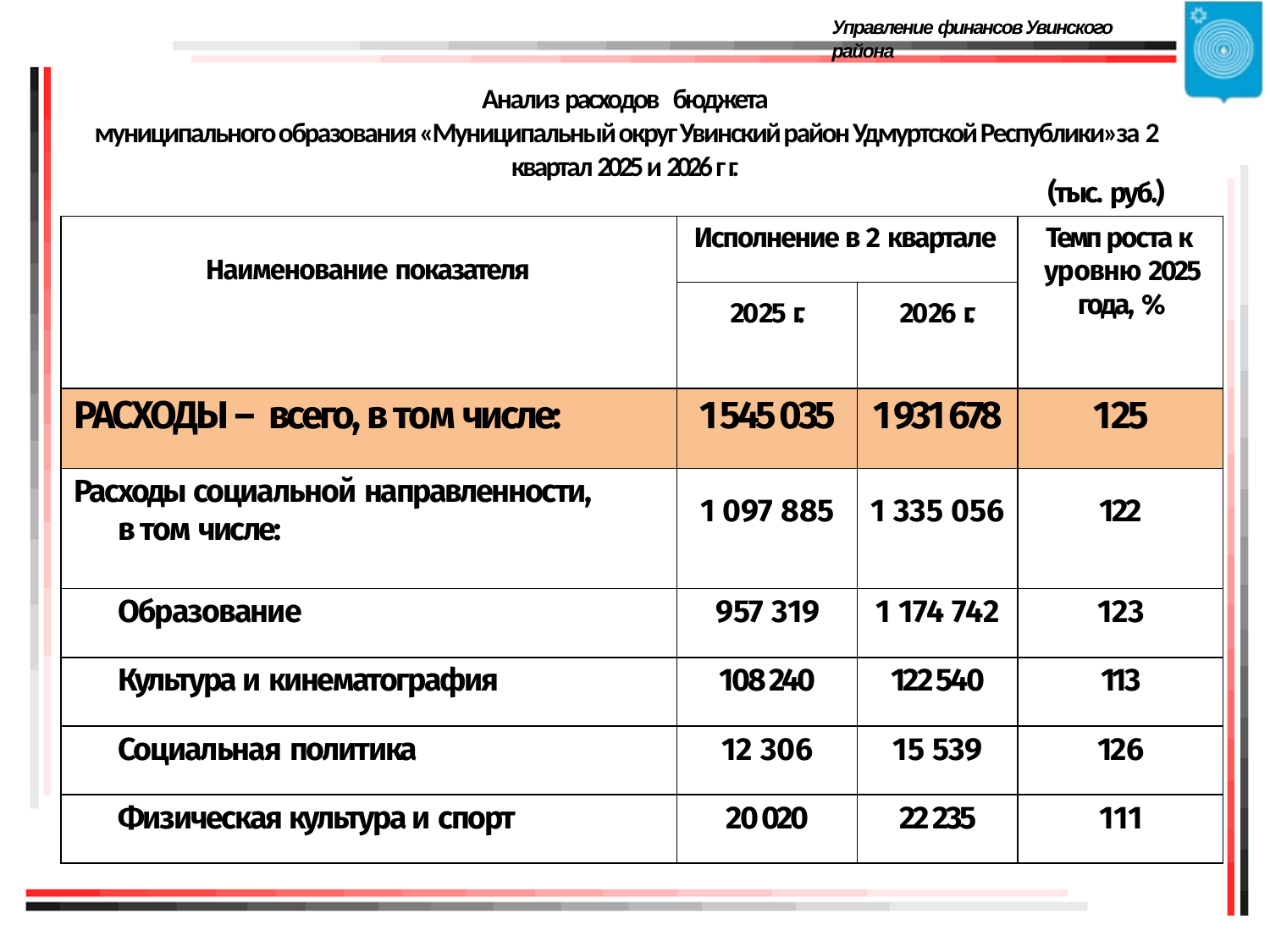

Управление финансов Увинского района

# Анализ расходов  бюджета
муниципального образования «Муниципальный округ Увинский район Удмуртской Республики»за 2 квартал 2025 и 2026 г  г.

(тыс. руб.)
| Наименование показателя | Исполнение в 2 квартале |  | Темп роста к уровню 2025 года, % |
| --- | --- | --- | --- |
|  | 2025 г. | 2026 г. |  |
| РАСХОДЫ – всего, в том числе: | 1 545 035 | 1 931 678 | 125 |
| Расходы социальной направленности, в том числе: | 1 097 885 | 1 335 056 | 122 |
| Образование | 957 319 | 1 174 742 | 123 |
| Культура и кинематография | 108 240 | 122 540 | 113 |
| Социальная политика | 12 306 | 15 539 | 126 |
| Физическая культура и спорт | 20 020 | 22 235 | 111 |